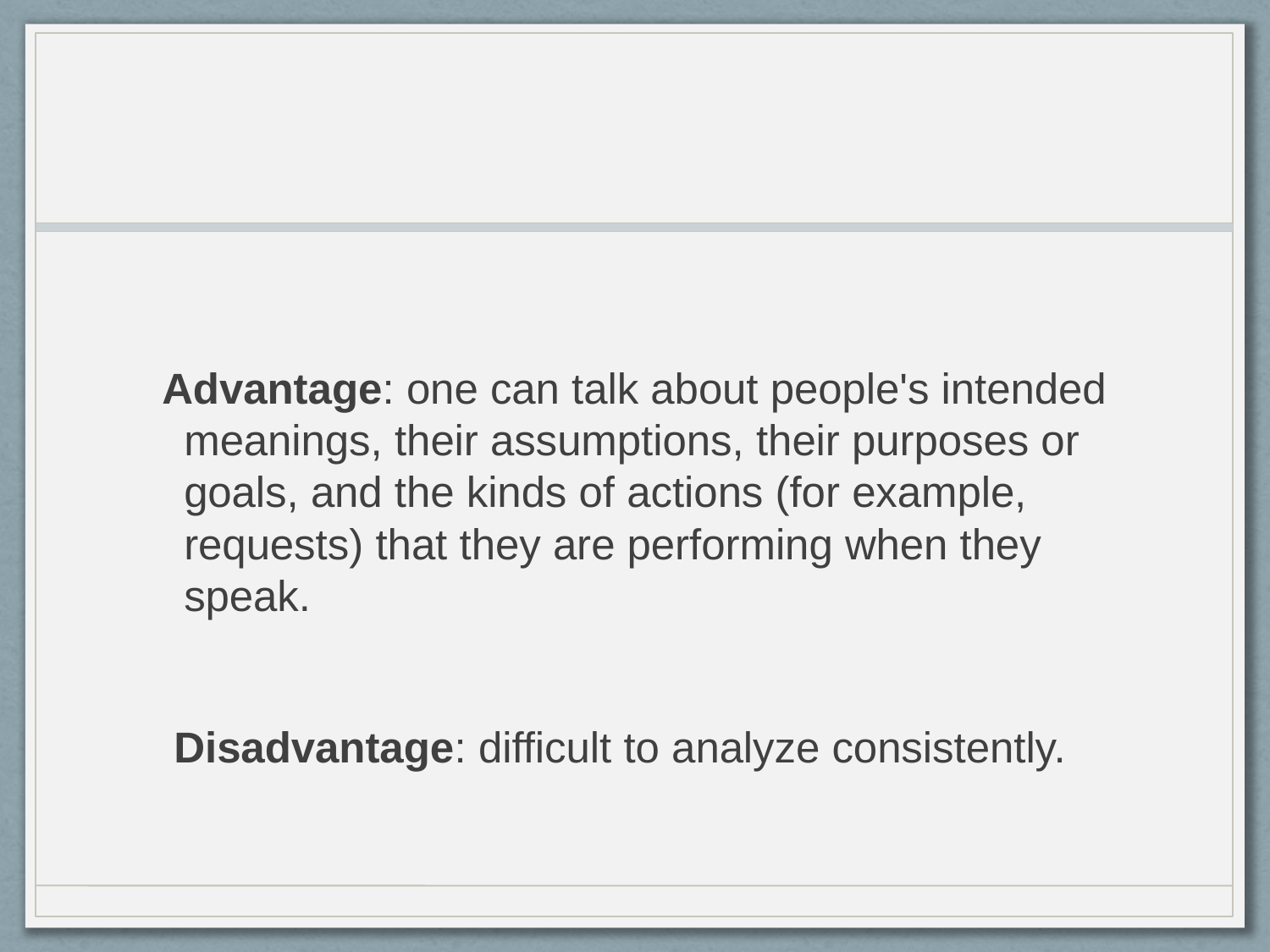

#

   Advantage: one can talk about people's intended meanings, their assumptions, their purposes or goals, and the kinds of actions (for example, requests) that they are performing when they speak.

   Disadvantage: difficult to analyze consistently.